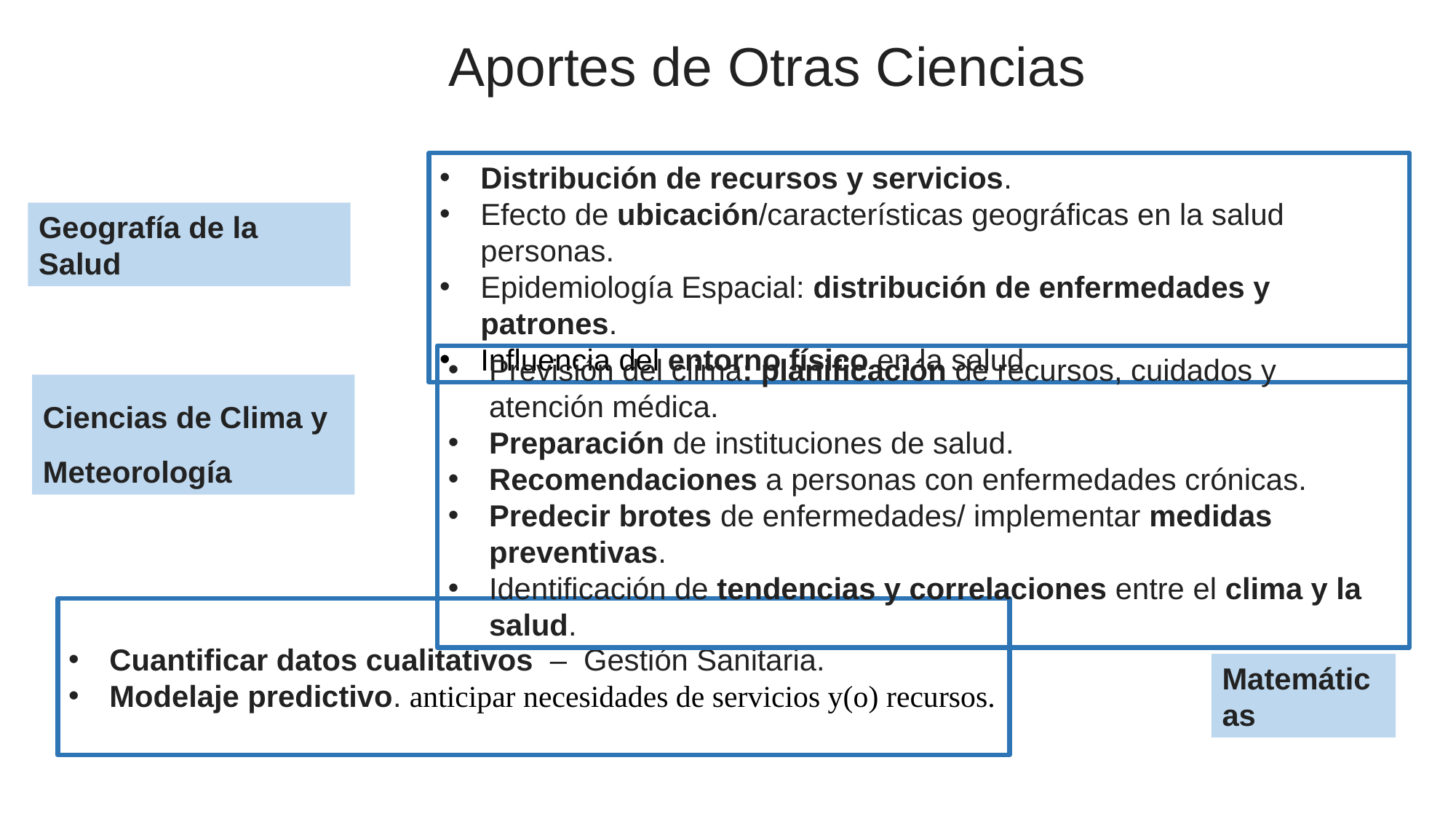

Aportes de Otras Ciencias
Distribución de recursos y servicios.
Efecto de ubicación/características geográficas en la salud personas.
Epidemiología Espacial: distribución de enfermedades y patrones.
Influencia del entorno físico en la salud.
Geografía de la Salud
Previsión del clima: planificación de recursos, cuidados y atención médica.
Preparación de instituciones de salud.
Recomendaciones a personas con enfermedades crónicas.
Predecir brotes de enfermedades/ implementar medidas preventivas.
Identificación de tendencias y correlaciones entre el clima y la salud.
Ciencias de Clima y
Meteorología

Cuantificar datos cualitativos  –  Gestión Sanitaria.
Modelaje predictivo. anticipar necesidades de servicios y(o) recursos.

Matemáticas